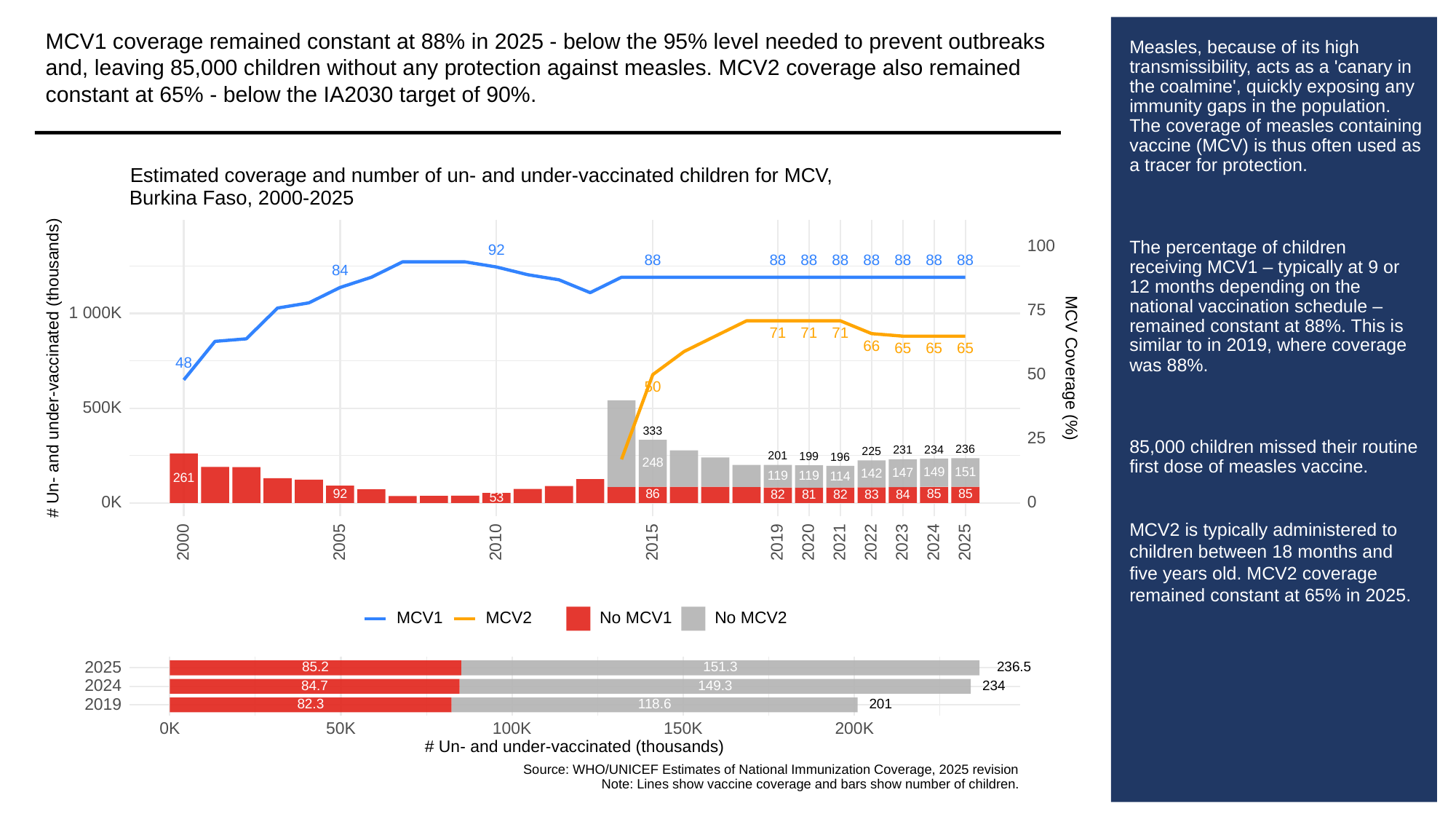

MCV1 coverage remained constant at 88% in 2025 - below the 95% level needed to prevent outbreaks and, leaving 85,000 children without any protection against measles. MCV2 coverage also remained constant at 65% - below the IA2030 target of 90%.
# Measles, because of its high transmissibility, acts as a 'canary in the coalmine', quickly exposing any immunity gaps in the population. The coverage of measles containing vaccine (MCV) is thus often used as a tracer for protection.

The percentage of children receiving MCV1 – typically at 9 or 12 months depending on the national vaccination schedule – remained constant at 88%. This is similar to in 2019, where coverage was 88%.

85,000 children missed their routine first dose of measles vaccine.

MCV2 is typically administered to children between 18 months and five years old. MCV2 coverage remained constant at 65% in 2025.

Estimated coverage and number of un- and under-vaccinated children for MCV,
Burkina Faso, 2000-2025

100
92
88
88
88
88
88
88
88
88

84

75
1 000K

71
71
71
66
65
65
65
48
# Un- and under-vaccinated (thousands)
MCV Coverage (%)

50
50

500K

333
25

236
234
231
225

201
199
196

248

151
149
147
142
119
119
114
261

92
86
85
85
84
83
82
82
81

53

0K
0

2023
2000
2005
2010
2015
2019
2020
2021
2022
2024
2025

MCV1
MCV2
No MCV1
No MCV2

2025
151.3
236.5
85.2

2024
149.3
234
84.7

2019
82.3
118.6
201

0K
50K
100K
150K
200K
# Un- and under-vaccinated (thousands)
Source: WHO/UNICEF Estimates of National Immunization Coverage, 2025 revision
Note: Lines show vaccine coverage and bars show number of children.